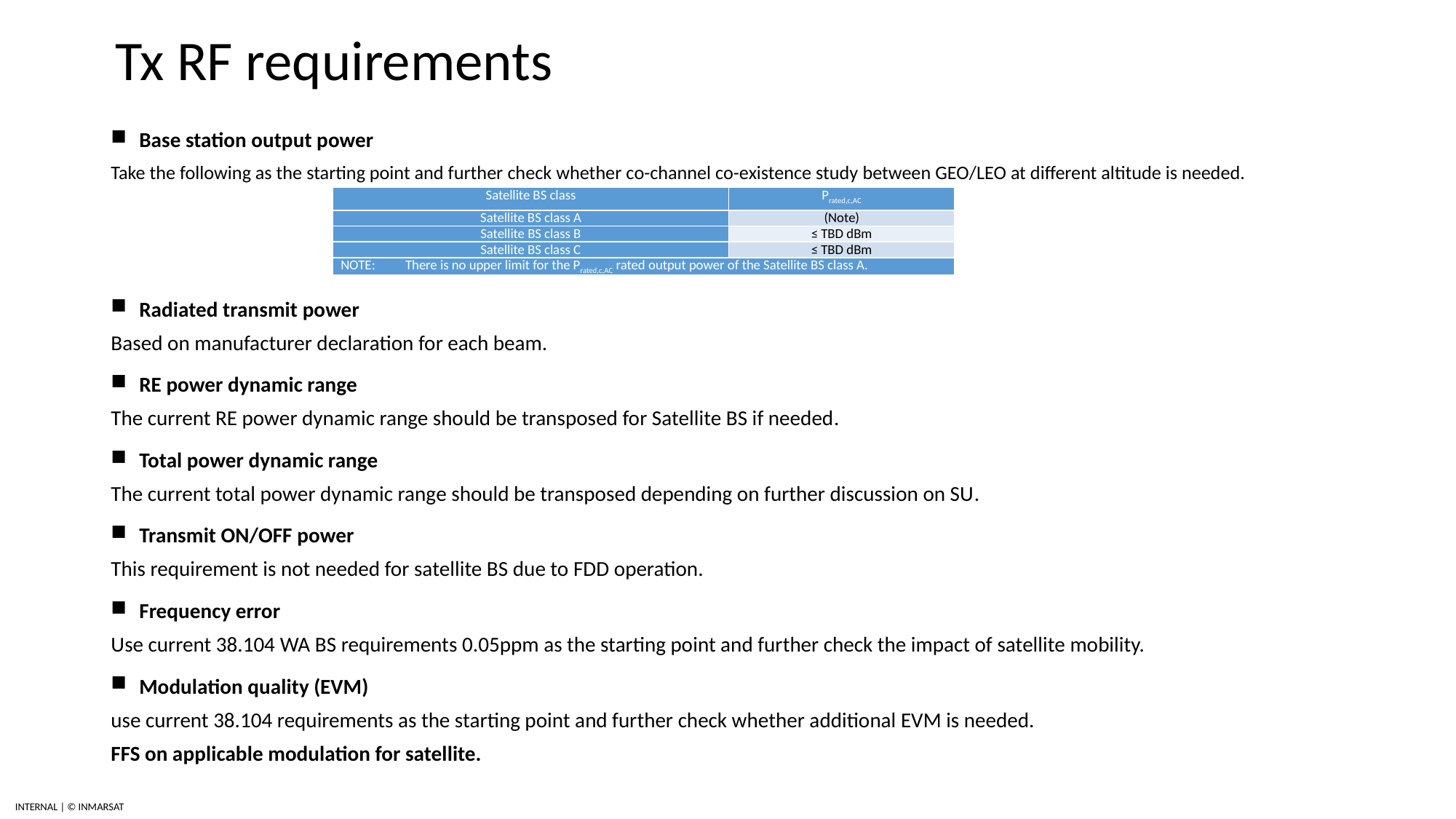

# Tx RF requirements
Base station output power
Take the following as the starting point and further check whether co-channel co-existence study between GEO/LEO at different altitude is needed.

Radiated transmit power
Based on manufacturer declaration for each beam.
RE power dynamic range
The current RE power dynamic range should be transposed for Satellite BS if needed.
Total power dynamic range
The current total power dynamic range should be transposed depending on further discussion on SU.
Transmit ON/OFF power
This requirement is not needed for satellite BS due to FDD operation.
Frequency error
Use current 38.104 WA BS requirements 0.05ppm as the starting point and further check the impact of satellite mobility.
Modulation quality (EVM)
use current 38.104 requirements as the starting point and further check whether additional EVM is needed.
FFS on applicable modulation for satellite.
| Satellite BS class | Prated,c,AC |
| --- | --- |
| Satellite BS class A | (Note) |
| Satellite BS class B | ≤ TBD dBm |
| Satellite BS class C | ≤ TBD dBm |
| NOTE: There is no upper limit for the Prated,c,AC rated output power of the Satellite BS class A. |  |